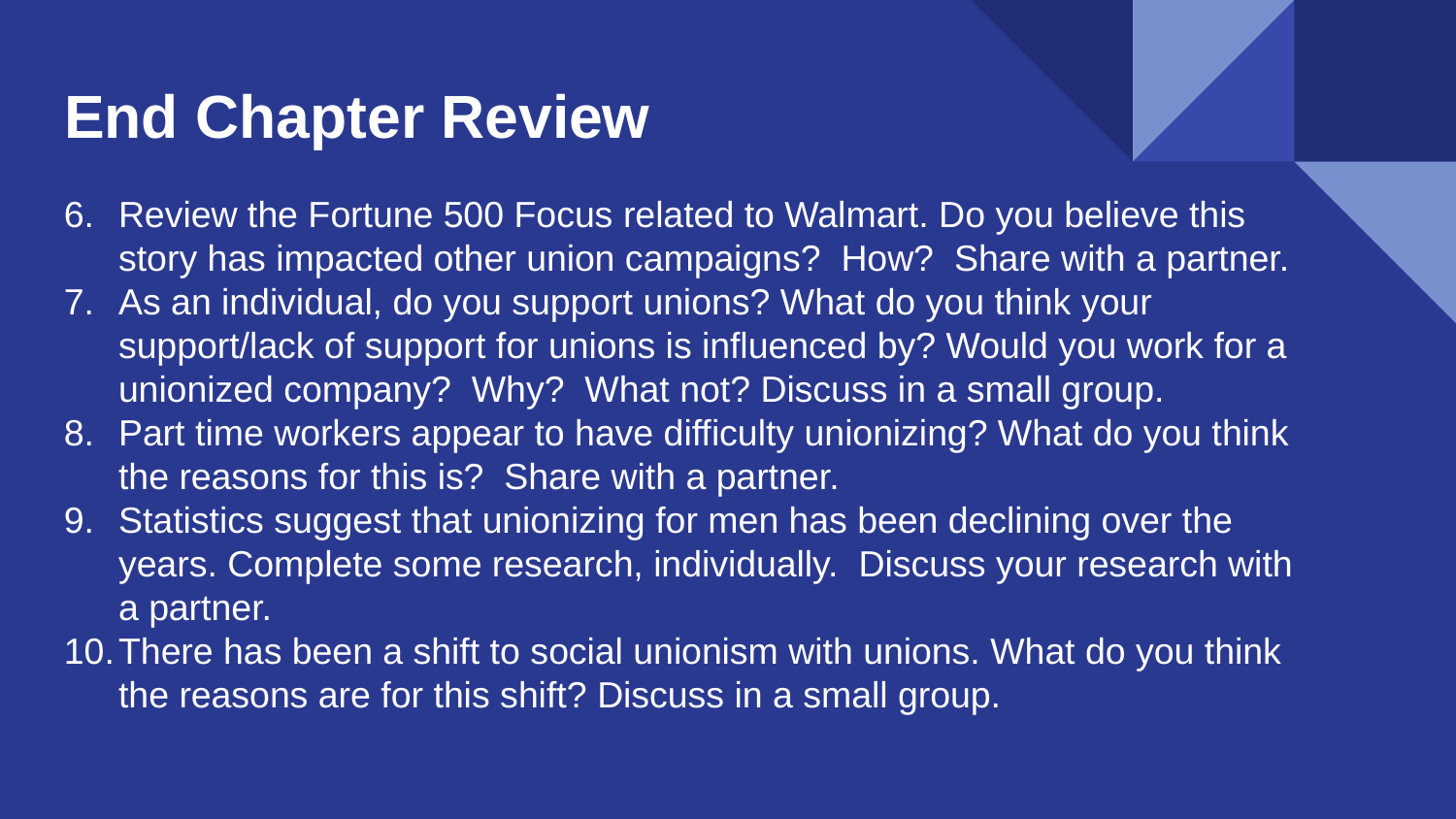

# End Chapter Review
Review the Fortune 500 Focus related to Walmart. Do you believe this story has impacted other union campaigns?  How?  Share with a partner.
As an individual, do you support unions? What do you think your support/lack of support for unions is influenced by? Would you work for a unionized company?  Why?  What not? Discuss in a small group.
Part time workers appear to have difficulty unionizing? What do you think the reasons for this is?  Share with a partner.
Statistics suggest that unionizing for men has been declining over the years. Complete some research, individually.  Discuss your research with a partner.
There has been a shift to social unionism with unions. What do you think the reasons are for this shift? Discuss in a small group.